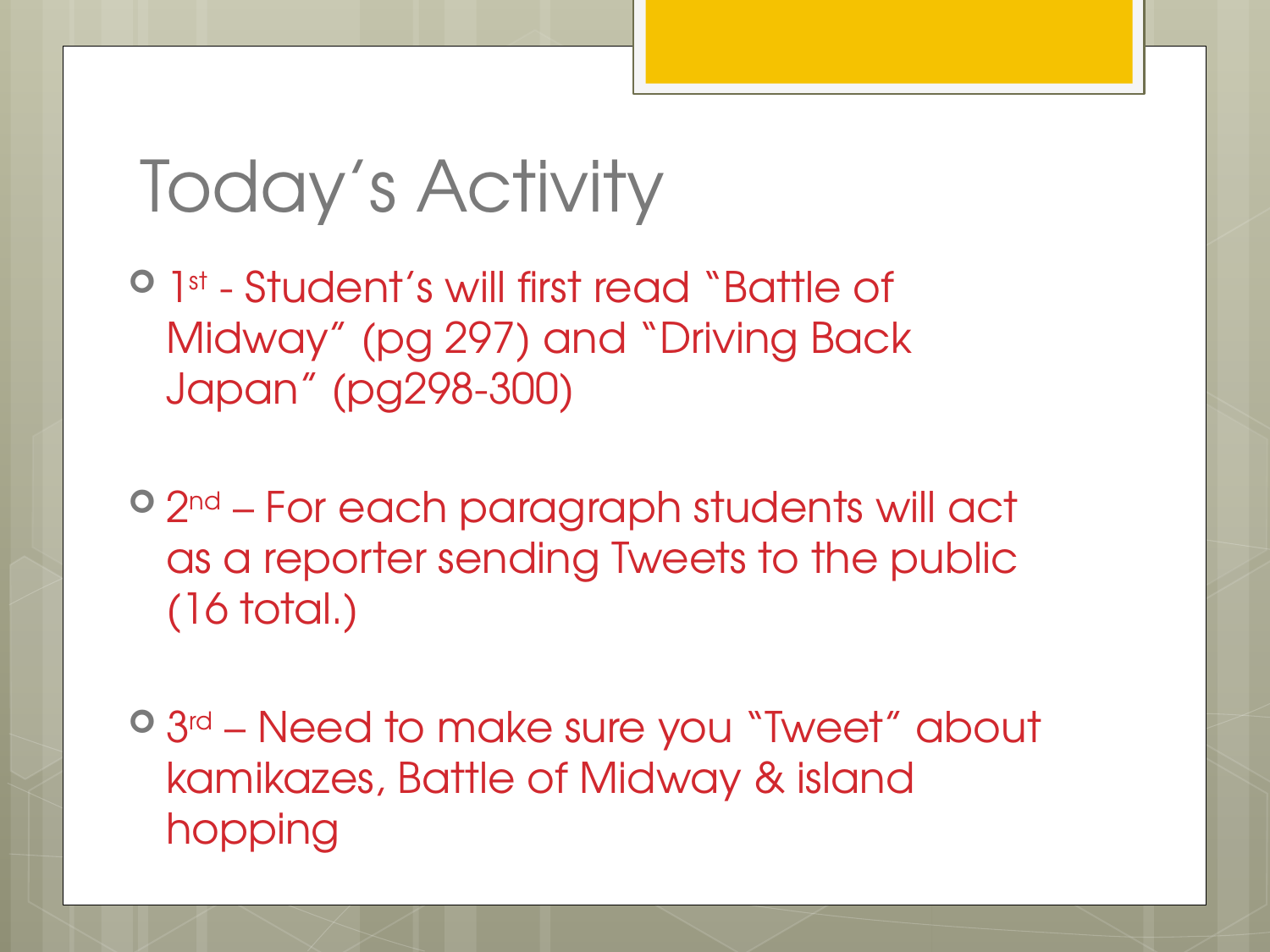

# Today’s Activity
1st - Student’s will first read “Battle of Midway” (pg 297) and “Driving Back Japan” (pg298-300)

2nd – For each paragraph students will act as a reporter sending Tweets to the public (16 total.)

3rd – Need to make sure you “Tweet” about kamikazes, Battle of Midway & island hopping